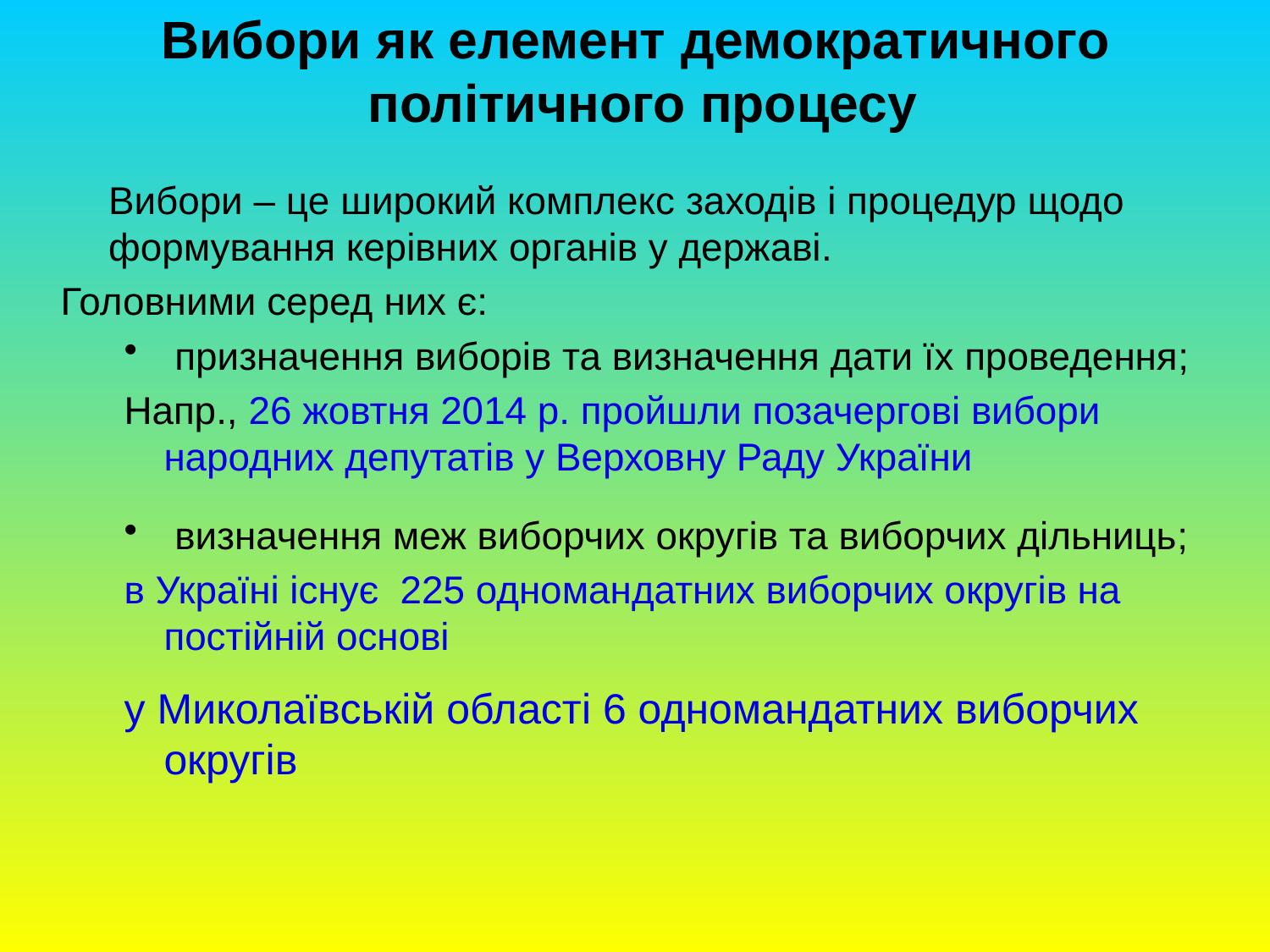

# Вибори як елемент демократичного політичного процесу
	Вибори – це широкий комплекс заходів і процедур щодо формування керівних органів у державі.
Головними серед них є:
 призначення виборів та визначення дати їх проведення;
Напр., 26 жовтня 2014 р. пройшли позачергові вибори народних депутатів у Верховну Раду України

 визначення меж виборчих округів та виборчих дільниць;
в Україні існує  225 одномандатних виборчих округів на постійній основі

у Миколаївській області 6 одномандатних виборчих округів